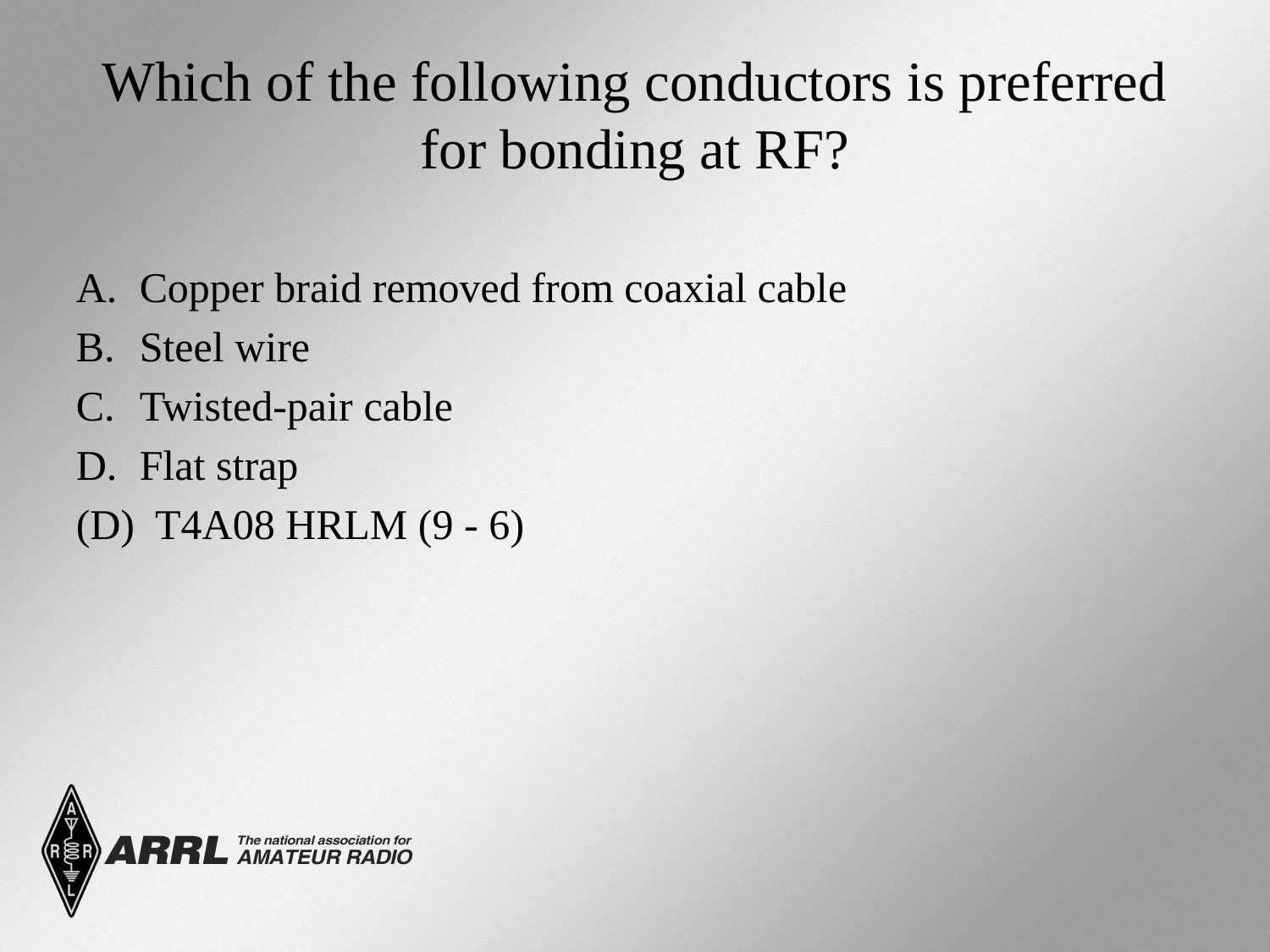

# Which of the following conductors is preferred for bonding at RF?
Copper braid removed from coaxial cable
Steel wire
Twisted-pair cable
Flat strap
(D)  T4A08 HRLM (9 - 6)